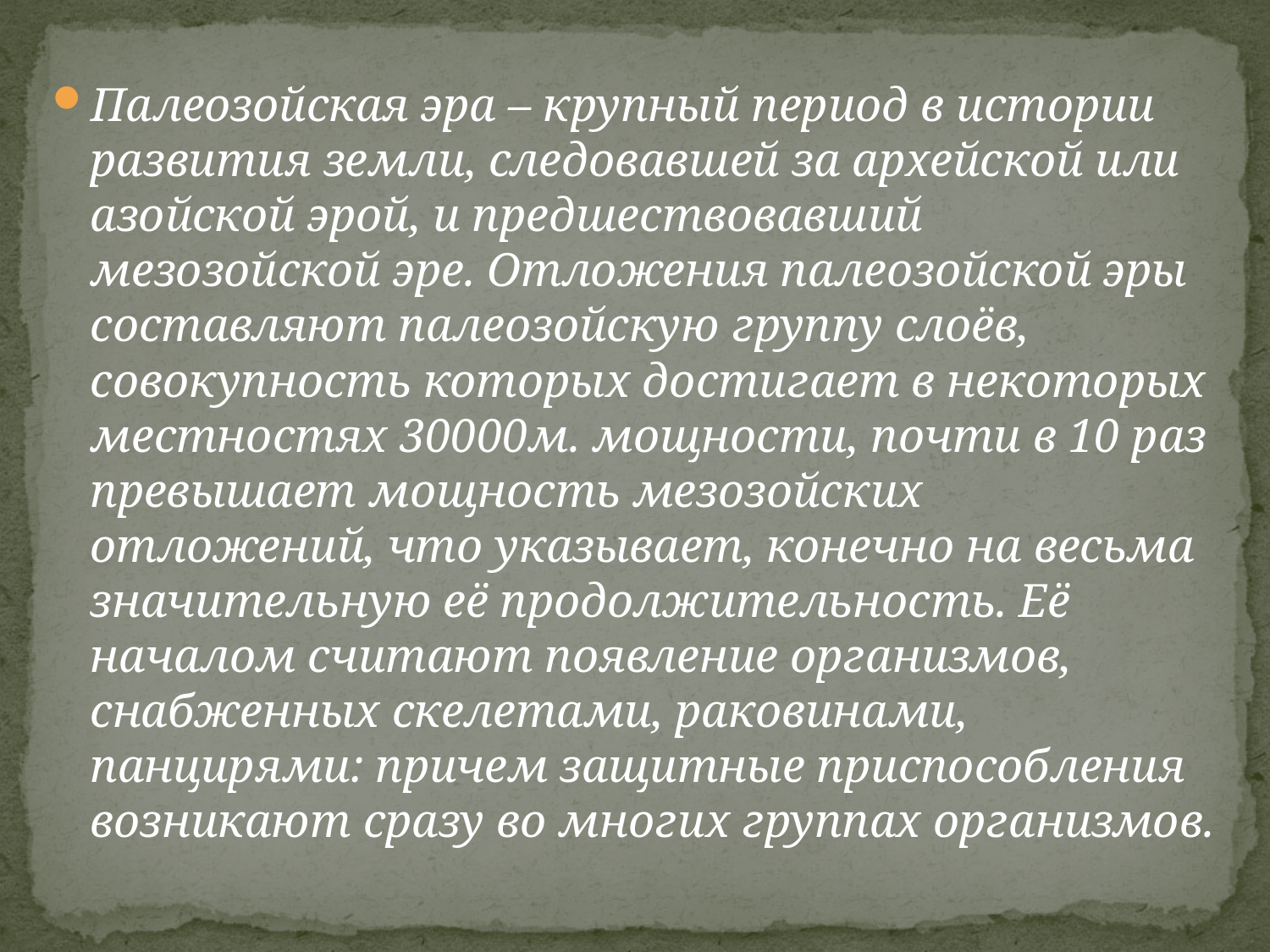

Палеозойская эра – крупный период в истории развития земли, следовавшей за архейской или азойской эрой, и предшествовавший мезозойской эре. Отложения палеозойской эры составляют палеозойскую группу слоёв, совокупность которых достигает в некоторых местностях 30000м. мощности, почти в 10 раз превышает мощность мезозойских отложений, что указывает, конечно на весьма значительную её продолжительность. Её началом считают появление организмов, снабженных скелетами, раковинами, панцирями: причем защитные приспособления возникают сразу во многих группах организмов.